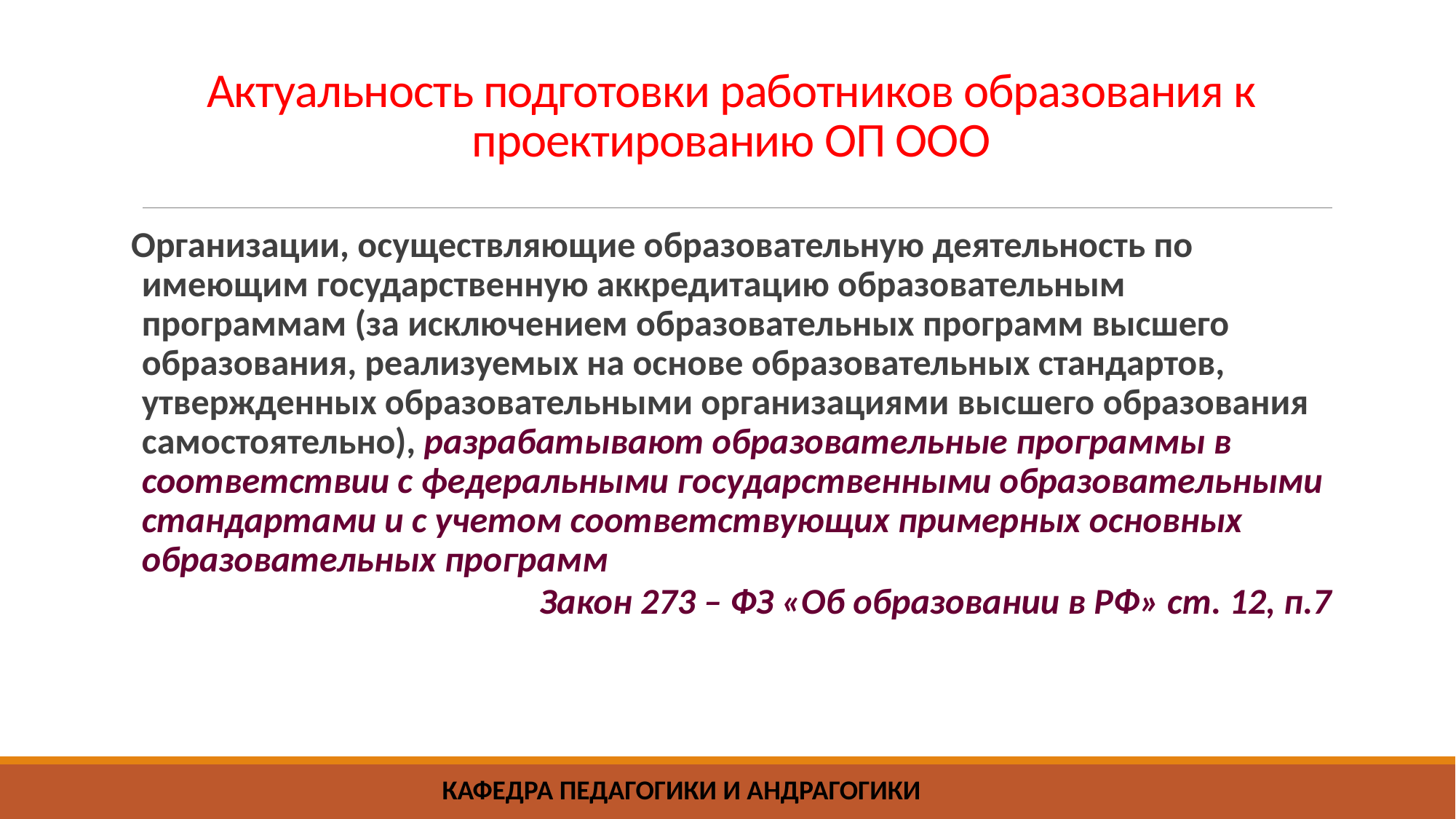

# Актуальность подготовки работников образования к проектированию ОП ООО
Организации, осуществляющие образовательную деятельность по имеющим государственную аккредитацию образовательным программам (за исключением образовательных программ высшего образования, реализуемых на основе образовательных стандартов, утвержденных образовательными организациями высшего образования самостоятельно), разрабатывают образовательные программы в соответствии с федеральными государственными образовательными стандартами и с учетом соответствующих примерных основных образовательных программ
Закон 273 – ФЗ «Об образовании в РФ» ст. 12, п.7
КАФЕДРА ПЕДАГОГИКИ И АНДРАГОГИКИ